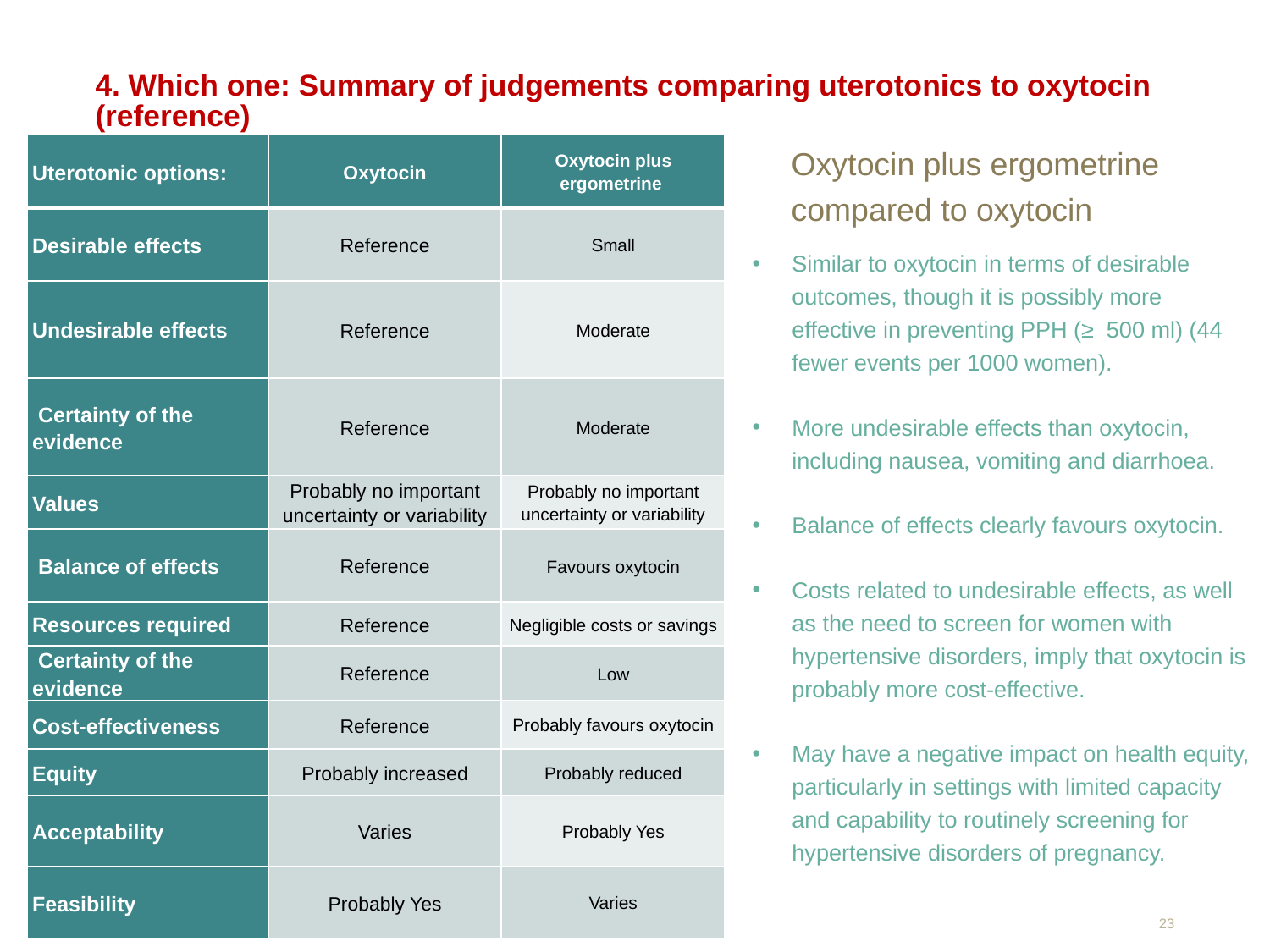

4. Which one: Summary of judgements comparing uterotonics to oxytocin (reference)
| Uterotonic options: | Oxytocin | Oxytocin plus ergometrine |
| --- | --- | --- |
| Desirable effects | Reference | Small |
| Undesirable effects | Reference | Moderate |
| Certainty of the evidence | Reference | Moderate |
| Values | Probably no important uncertainty or variability | Probably no important uncertainty or variability |
| Balance of effects | Reference | Favours oxytocin |
| Resources required | Reference | Negligible costs or savings |
| Certainty of the evidence | Reference | Low |
| Cost-effectiveness | Reference | Probably favours oxytocin |
| Equity | Probably increased | Probably reduced |
| Acceptability | Varies | Probably Yes |
| Feasibility | Probably Yes | Varies |
Oxytocin plus ergometrine compared to oxytocin
Similar to oxytocin in terms of desirable outcomes, though it is possibly more effective in preventing PPH (≥  500 ml) (44 fewer events per 1000 women).
More undesirable effects than oxytocin, including nausea, vomiting and diarrhoea.
Balance of effects clearly favours oxytocin.
Costs related to undesirable effects, as well as the need to screen for women with hypertensive disorders, imply that oxytocin is probably more cost-effective.
May have a negative impact on health equity, particularly in settings with limited capacity and capability to routinely screening for hypertensive disorders of pregnancy.